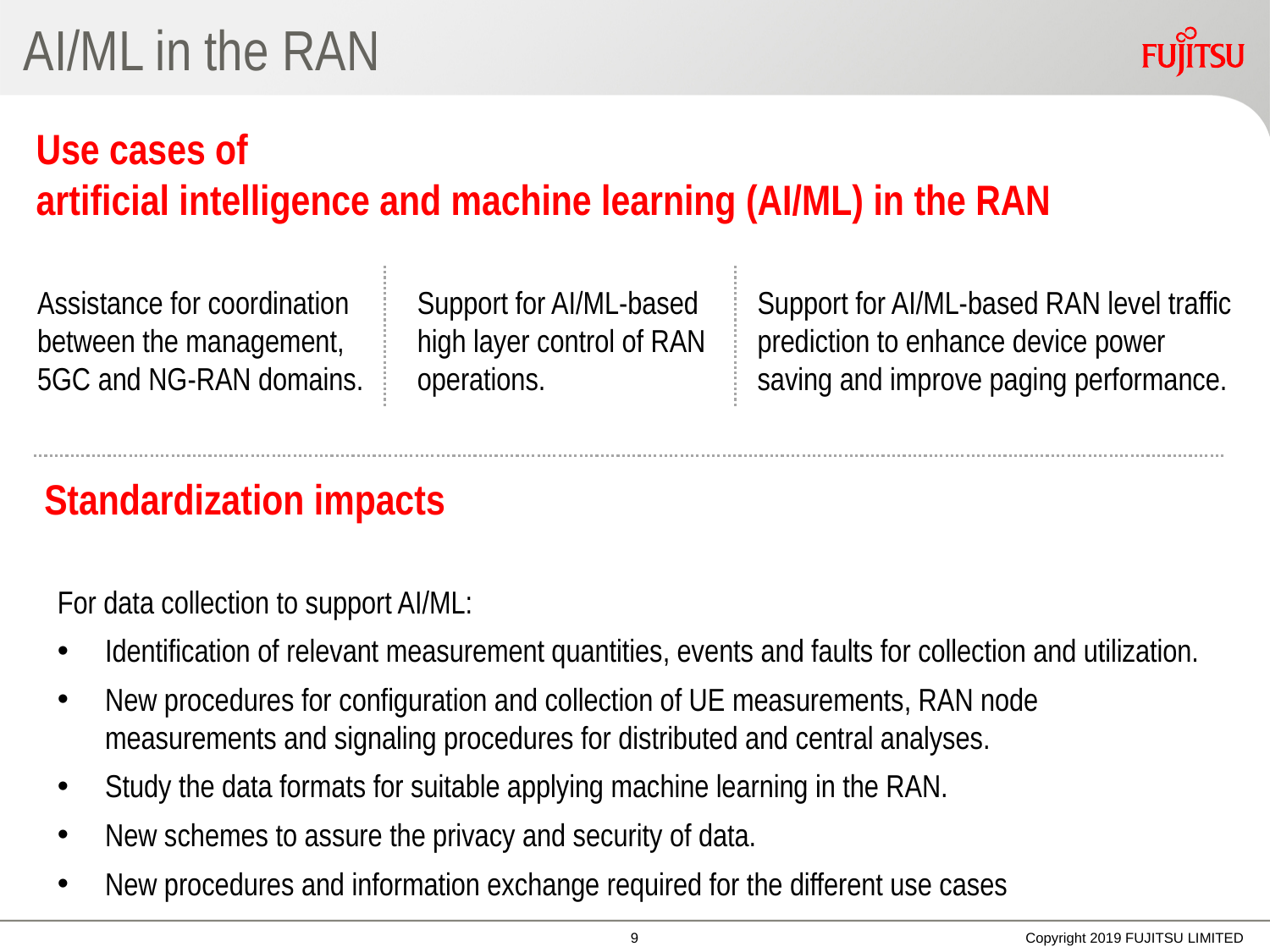

# AI/ML in the RAN
Use cases of
artificial intelligence and machine learning (AI/ML) in the RAN
Assistance for coordination between the management, 5GC and NG-RAN domains.
Support for AI/ML-based high layer control of RAN operations.
Support for AI/ML-based RAN level traffic prediction to enhance device power saving and improve paging performance.
Standardization impacts
For data collection to support AI/ML:
Identification of relevant measurement quantities, events and faults for collection and utilization.
New procedures for configuration and collection of UE measurements, RAN node measurements and signaling procedures for distributed and central analyses.
Study the data formats for suitable applying machine learning in the RAN.
New schemes to assure the privacy and security of data.
New procedures and information exchange required for the different use cases
9
Copyright 2019 FUJITSU LIMITED